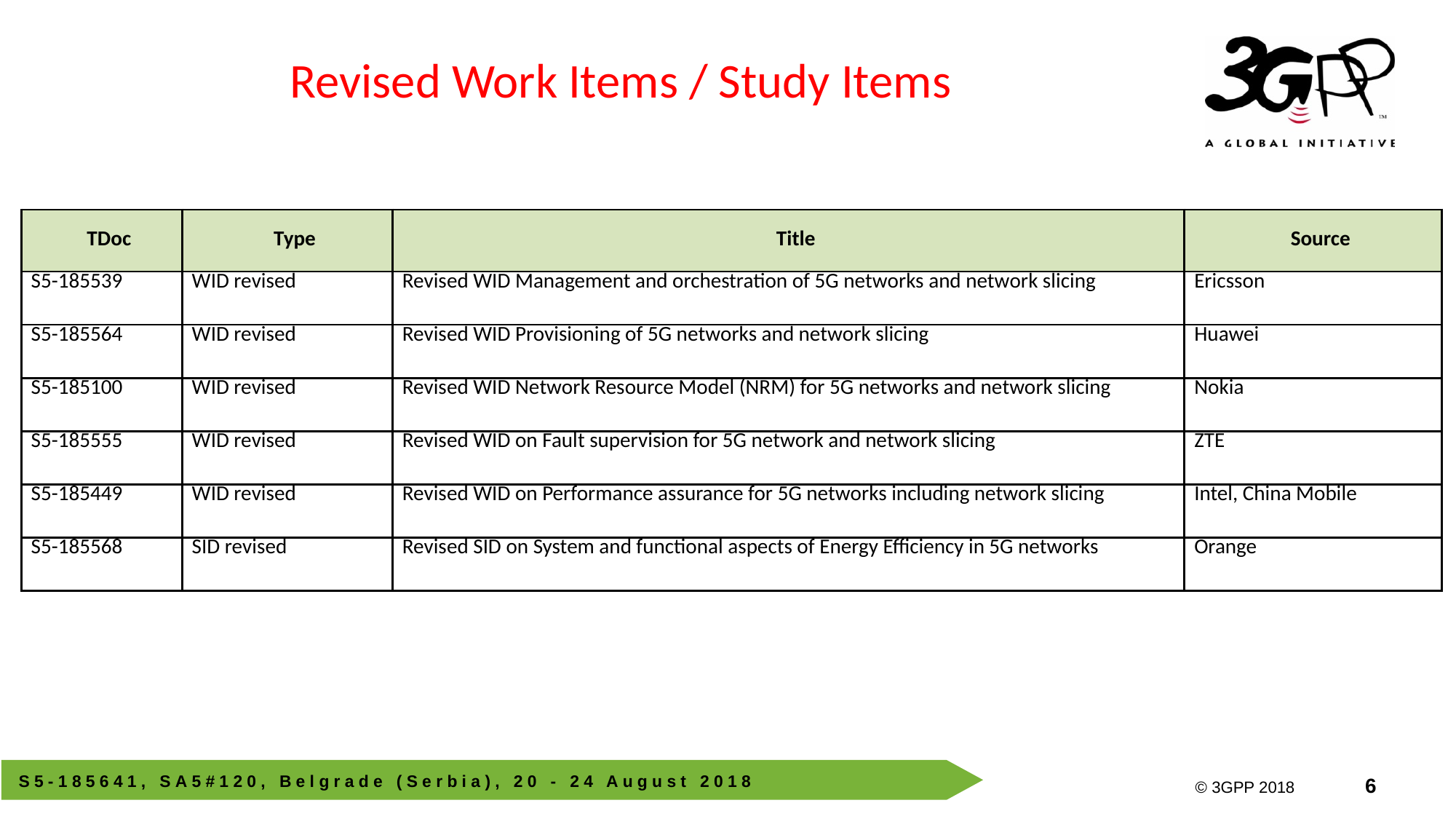

Revised Work Items / Study Items
| TDoc | Type | Title | Source |
| --- | --- | --- | --- |
| S5-185539 | WID revised | Revised WID Management and orchestration of 5G networks and network slicing | Ericsson |
| S5-185564 | WID revised | Revised WID Provisioning of 5G networks and network slicing | Huawei |
| S5-185100 | WID revised | Revised WID Network Resource Model (NRM) for 5G networks and network slicing | Nokia |
| S5-185555 | WID revised | Revised WID on Fault supervision for 5G network and network slicing | ZTE |
| S5-185449 | WID revised | Revised WID on Performance assurance for 5G networks including network slicing | Intel, China Mobile |
| S5-185568 | SID revised | Revised SID on System and functional aspects of Energy Efficiency in 5G networks | Orange |